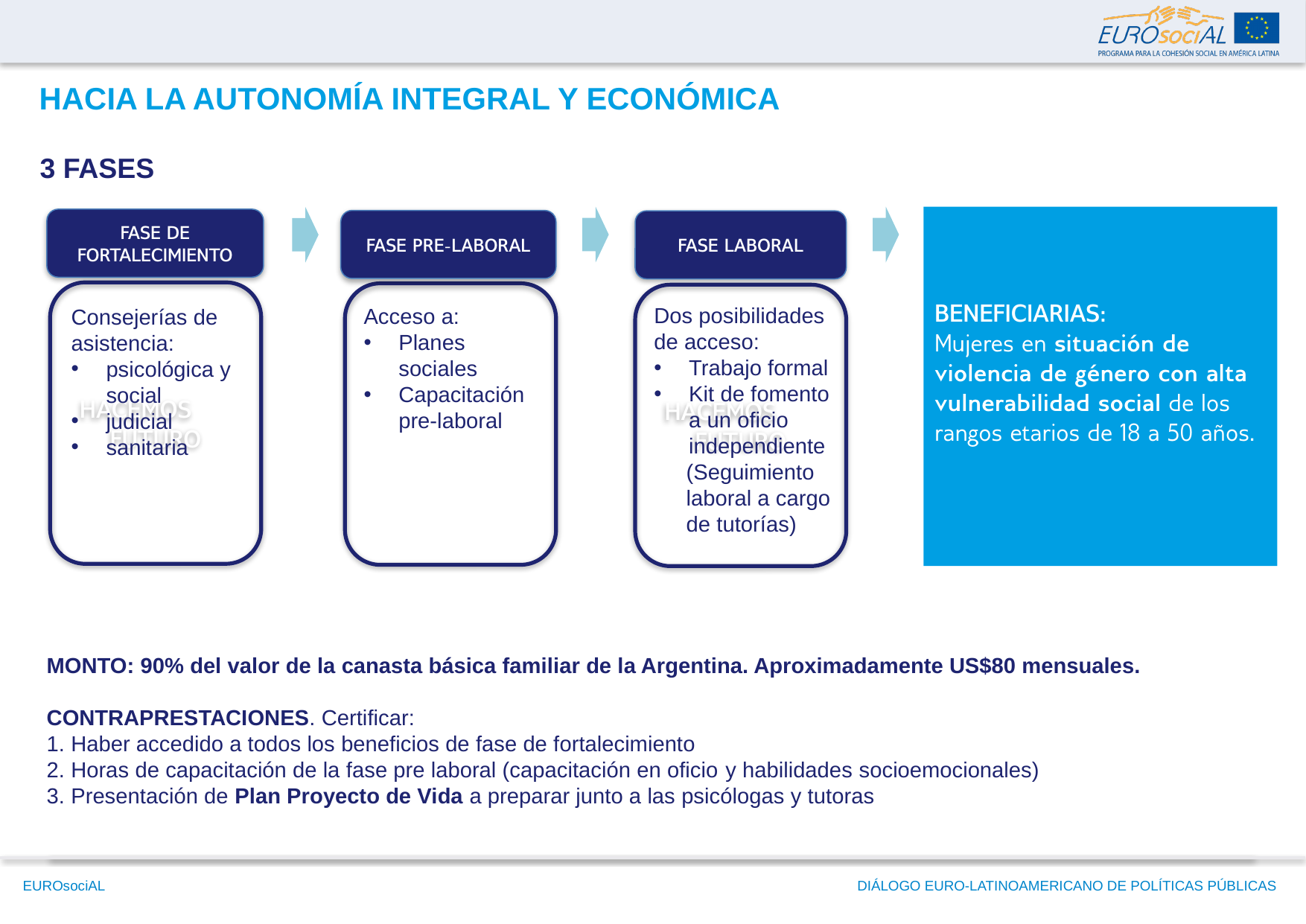

HACIA LA AUTONOMÍA INTEGRAL Y ECONÓMICA

3 FASES

BENEFICIARIAS:
Mujeres en situación de violencia de género con alta vulnerabilidad social de los rangos etarios de 18 a 50 años.

FASE DE FORTALECIMIENTO
FASE PRE-LABORAL
FASE LABORAL

HACEMOS      FUTURO

HACEMOS      FUTURO
Dos posibilidades de acceso:
Trabajo formal
Kit de fomento a un oficio independiente
(Seguimiento laboral a cargo de tutorías)
Acceso a:
Planes sociales
Capacitación pre-laboral
Consejerías de asistencia:
psicológica y social
judicial
sanitaria
MONTO: 90% del valor de la canasta básica familiar de la Argentina. Aproximadamente US$80 mensuales.

CONTRAPRESTACIONES. Certificar:
1. Haber accedido a todos los beneficios de fase de fortalecimiento
2. Horas de capacitación de la fase pre laboral (capacitación en oficio y habilidades socioemocionales)
3. Presentación de Plan Proyecto de Vida a preparar junto a las psicólogas y tutoras